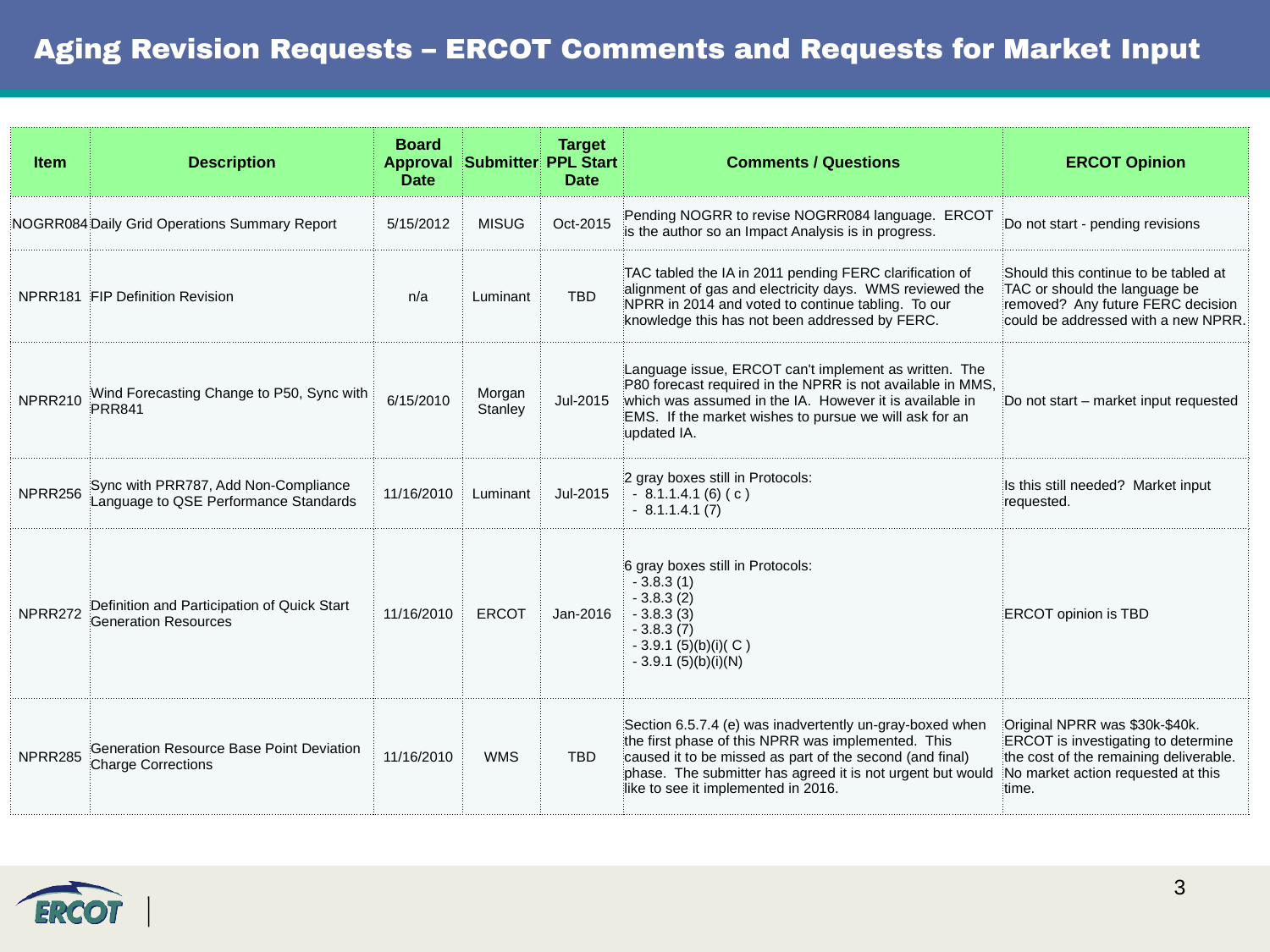

# Aging Revision Requests – ERCOT Comments and Requests for Market Input
| Item | Description | Board Approval Date | Submitter | Target PPL Start Date | Comments / Questions | ERCOT Opinion |
| --- | --- | --- | --- | --- | --- | --- |
| NOGRR084 | Daily Grid Operations Summary Report | 5/15/2012 | MISUG | Oct-2015 | Pending NOGRR to revise NOGRR084 language. ERCOT is the author so an Impact Analysis is in progress. | Do not start - pending revisions |
| NPRR181 | FIP Definition Revision | n/a | Luminant | TBD | TAC tabled the IA in 2011 pending FERC clarification of alignment of gas and electricity days. WMS reviewed the NPRR in 2014 and voted to continue tabling. To our knowledge this has not been addressed by FERC. | Should this continue to be tabled at TAC or should the language be removed? Any future FERC decision could be addressed with a new NPRR. |
| NPRR210 | Wind Forecasting Change to P50, Sync with PRR841 | 6/15/2010 | Morgan Stanley | Jul-2015 | Language issue, ERCOT can't implement as written. The P80 forecast required in the NPRR is not available in MMS, which was assumed in the IA. However it is available in EMS. If the market wishes to pursue we will ask for an updated IA. | Do not start – market input requested |
| NPRR256 | Sync with PRR787, Add Non-Compliance Language to QSE Performance Standards | 11/16/2010 | Luminant | Jul-2015 | 2 gray boxes still in Protocols: - 8.1.1.4.1 (6) ( c ) - 8.1.1.4.1 (7) | Is this still needed? Market input requested. |
| NPRR272 | Definition and Participation of Quick Start Generation Resources | 11/16/2010 | ERCOT | Jan-2016 | 6 gray boxes still in Protocols: - 3.8.3 (1) - 3.8.3 (2) - 3.8.3 (3) - 3.8.3 (7) - 3.9.1 (5)(b)(i)( C ) - 3.9.1 (5)(b)(i)(N) | ERCOT opinion is TBD |
| NPRR285 | Generation Resource Base Point Deviation Charge Corrections | 11/16/2010 | WMS | TBD | Section 6.5.7.4 (e) was inadvertently un-gray-boxed when the first phase of this NPRR was implemented. This caused it to be missed as part of the second (and final) phase. The submitter has agreed it is not urgent but would like to see it implemented in 2016. | Original NPRR was $30k-$40k. ERCOT is investigating to determine the cost of the remaining deliverable. No market action requested at this time. |